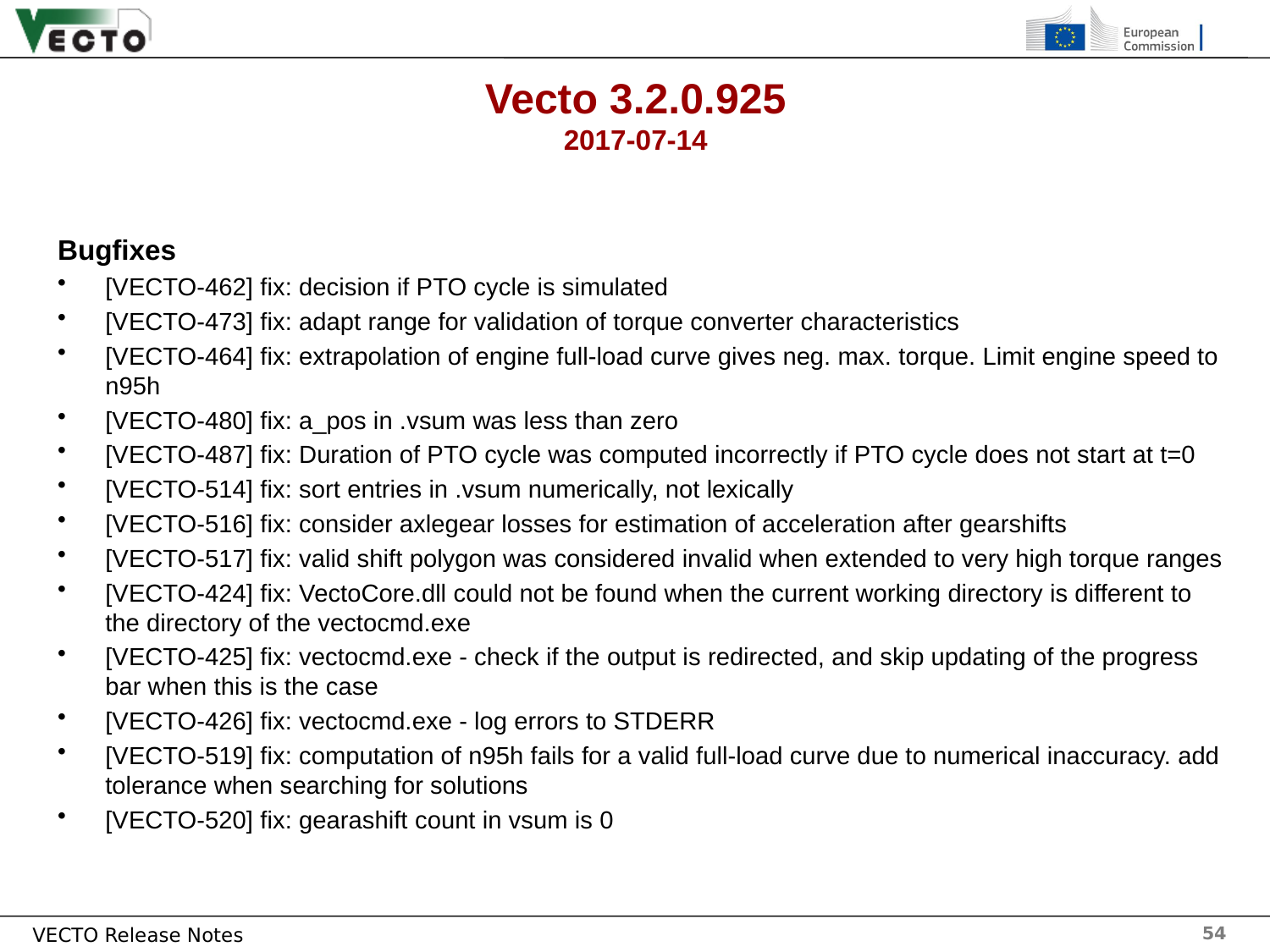

# Vecto 3.2.0.925 2017-07-14
Bugfixes
[VECTO-462] fix: decision if PTO cycle is simulated
[VECTO-473] fix: adapt range for validation of torque converter characteristics
[VECTO-464] fix: extrapolation of engine full-load curve gives neg. max. torque. Limit engine speed to n95h
[VECTO-480] fix: a_pos in .vsum was less than zero
[VECTO-487] fix: Duration of PTO cycle was computed incorrectly if PTO cycle does not start at t=0
[VECTO-514] fix: sort entries in .vsum numerically, not lexically
[VECTO-516] fix: consider axlegear losses for estimation of acceleration after gearshifts
[VECTO-517] fix: valid shift polygon was considered invalid when extended to very high torque ranges
[VECTO-424] fix: VectoCore.dll could not be found when the current working directory is different to the directory of the vectocmd.exe
[VECTO-425] fix: vectocmd.exe - check if the output is redirected, and skip updating of the progress bar when this is the case
[VECTO-426] fix: vectocmd.exe - log errors to STDERR
[VECTO-519] fix: computation of n95h fails for a valid full-load curve due to numerical inaccuracy. add tolerance when searching for solutions
[VECTO-520] fix: gearashift count in vsum is 0